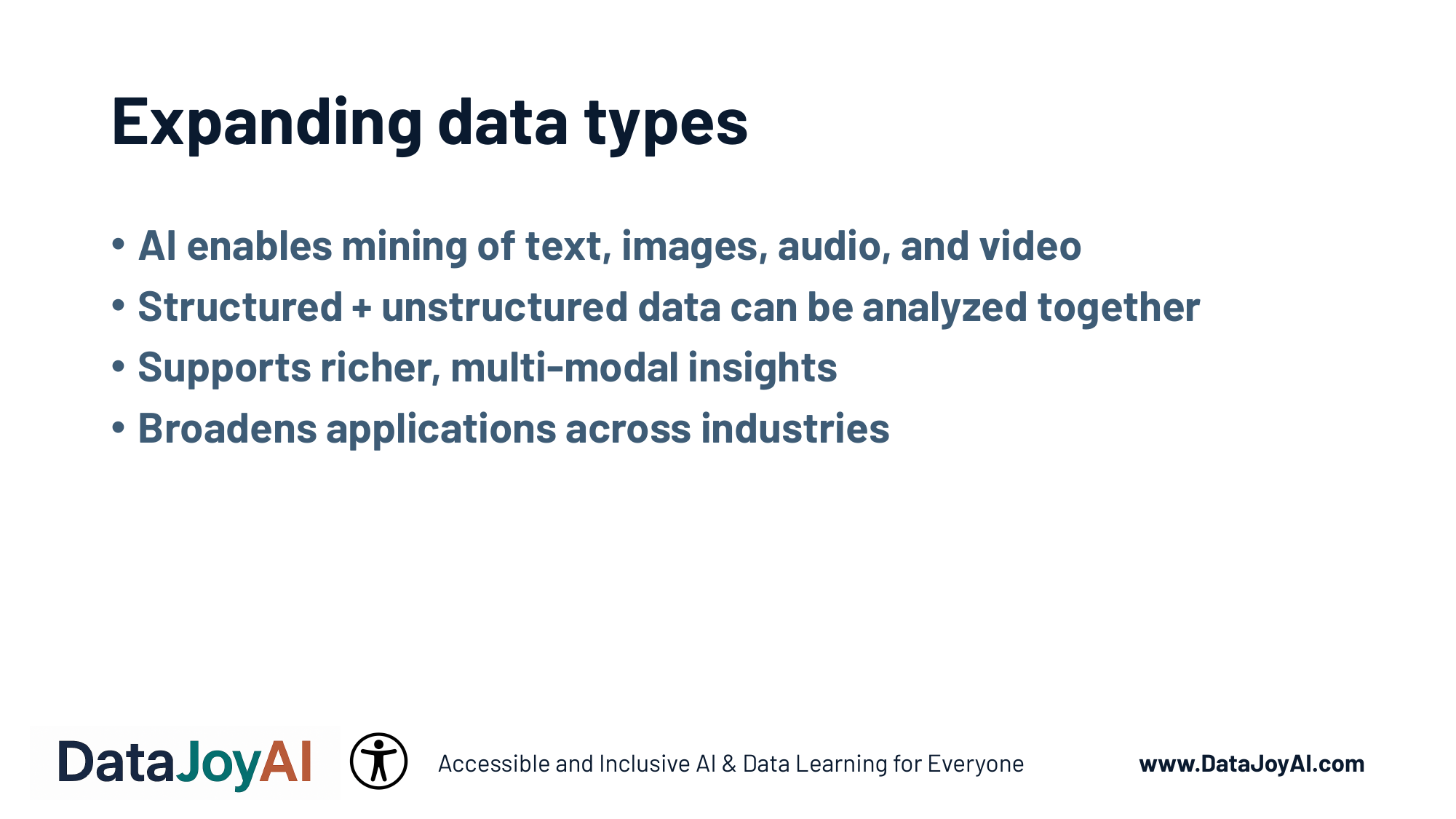

# Expanding data types
AI enables mining of text, images, audio, and video
Structured + unstructured data can be analyzed together
Supports richer, multi‑modal insights
Broadens applications across industries